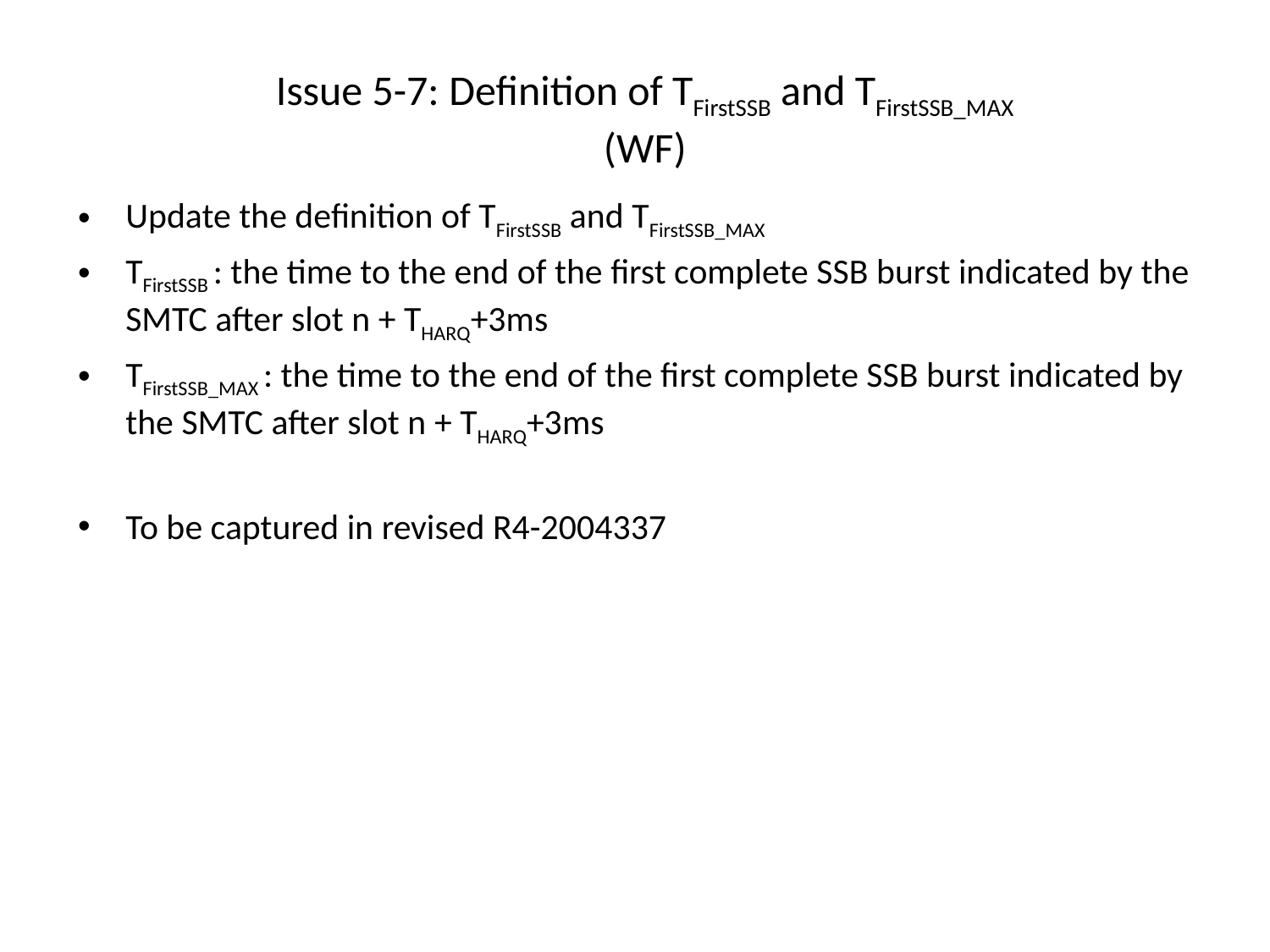

# Issue 5-7: Definition of TFirstSSB and TFirstSSB_MAX (WF)
Update the definition of TFirstSSB and TFirstSSB_MAX
TFirstSSB : the time to the end of the first complete SSB burst indicated by the SMTC after slot n + THARQ+3ms
TFirstSSB_MAX : the time to the end of the first complete SSB burst indicated by the SMTC after slot n + THARQ+3ms

To be captured in revised R4-2004337